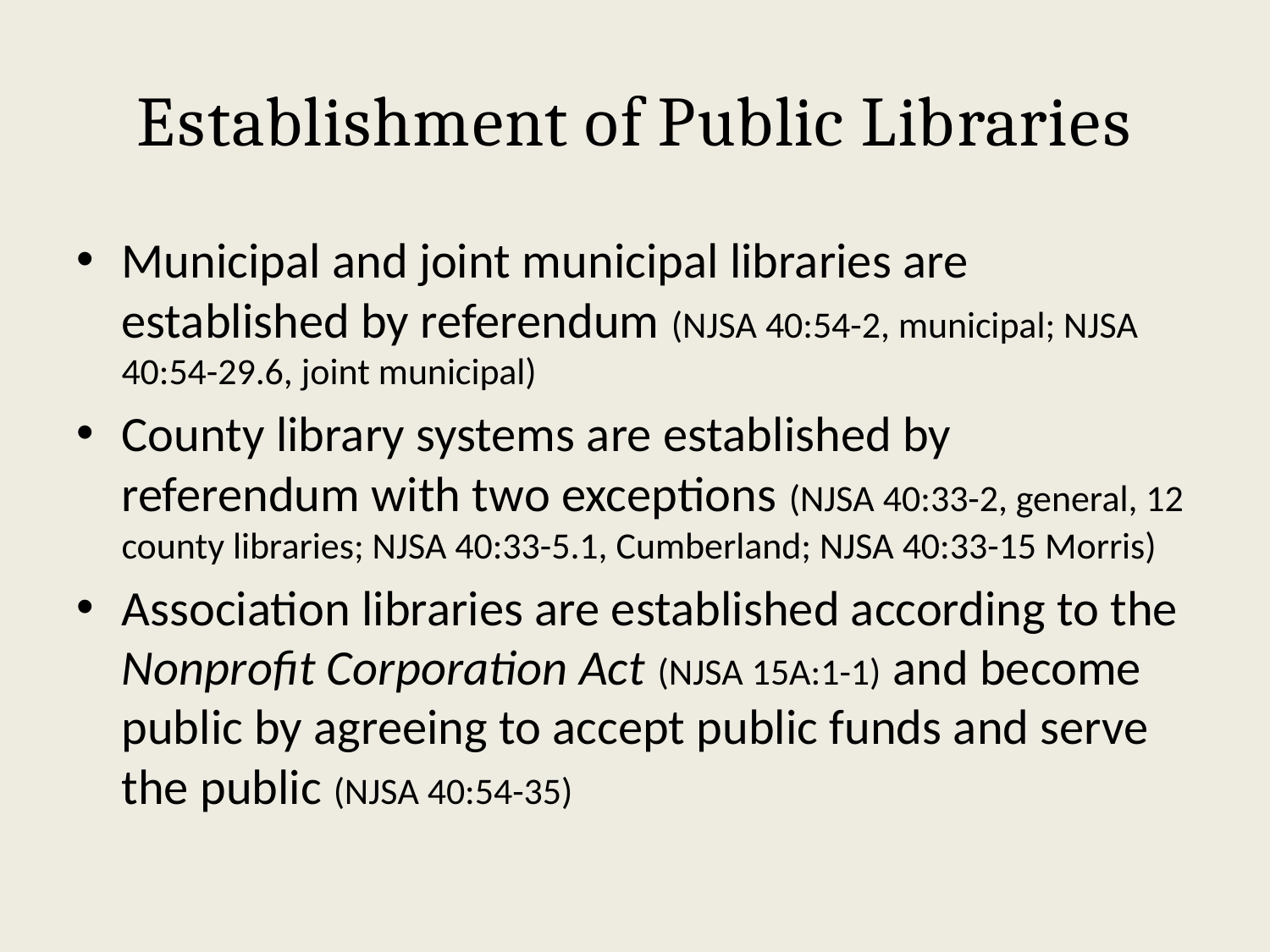

# Establishment of Public Libraries
Municipal and joint municipal libraries are established by referendum (NJSA 40:54-2, municipal; NJSA 40:54-29.6, joint municipal)
County library systems are established by referendum with two exceptions (NJSA 40:33-2, general, 12 county libraries; NJSA 40:33-5.1, Cumberland; NJSA 40:33-15 Morris)
Association libraries are established according to the Nonprofit Corporation Act (NJSA 15A:1-1) and become public by agreeing to accept public funds and serve the public (NJSA 40:54-35)